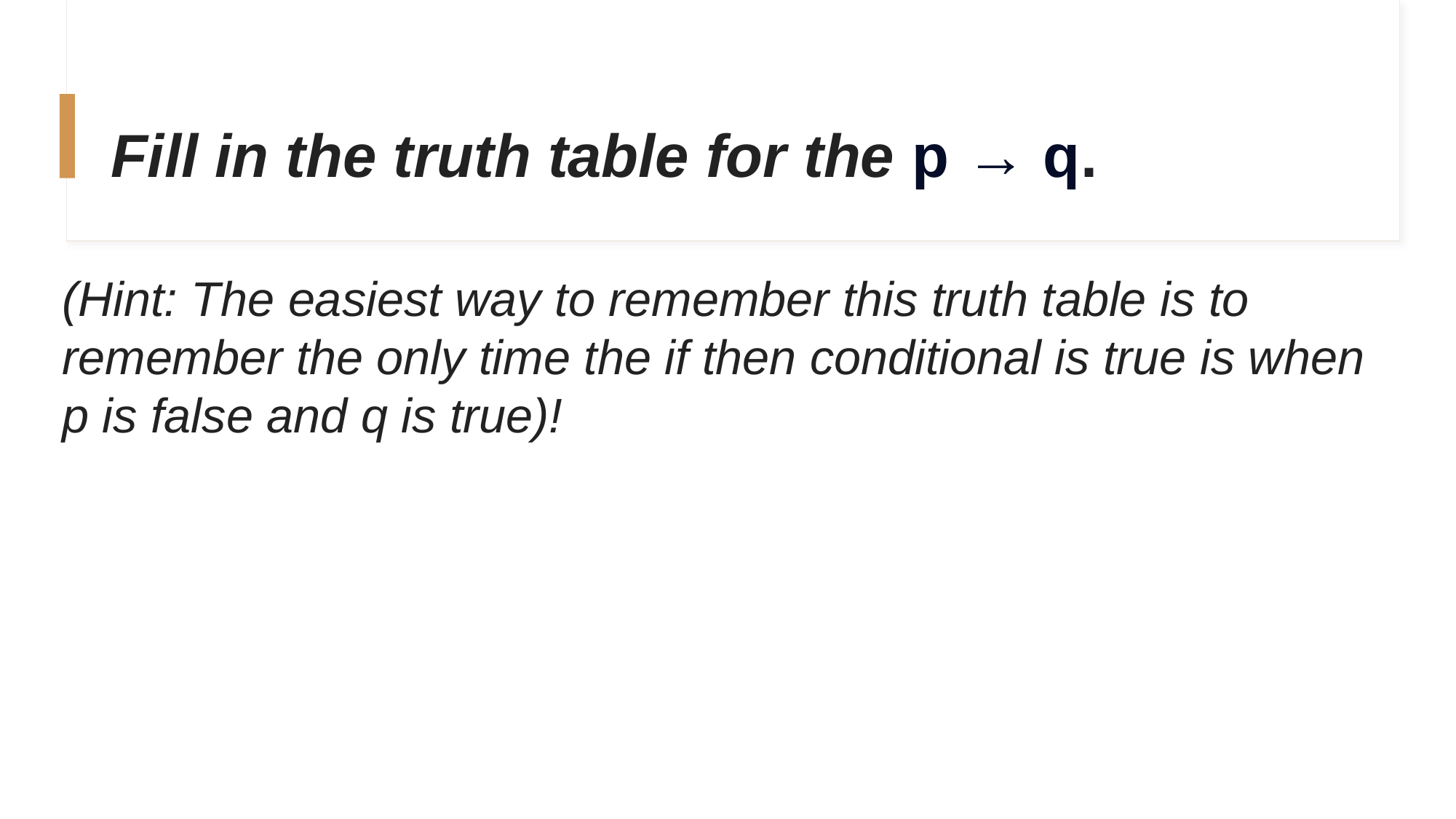

Fill in the truth table for the p → q.
#
(Hint: The easiest way to remember this truth table is to remember the only time the if then conditional is true is when p is false and q is true)!